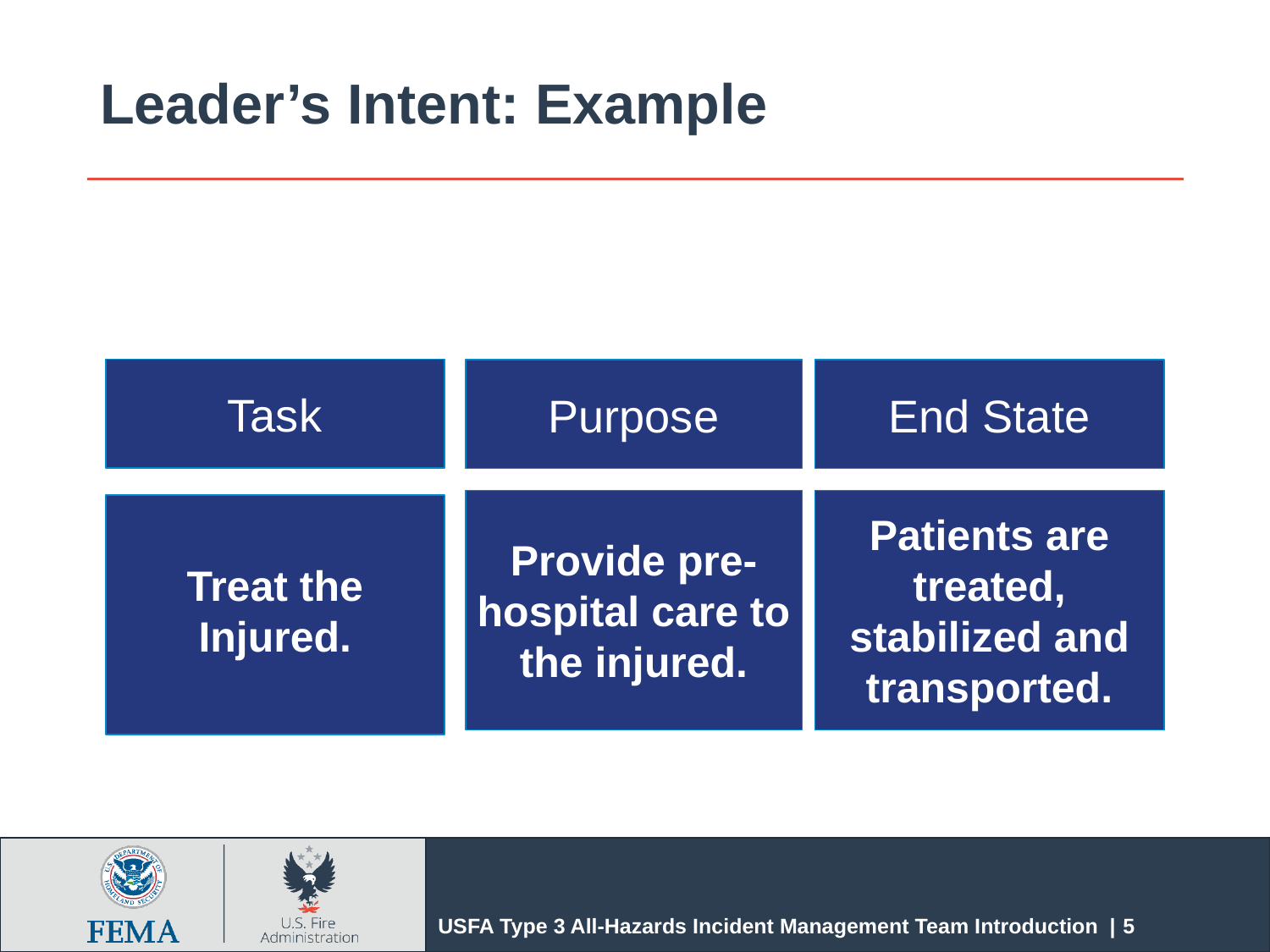

# Leader’s Intent: Example

Task

Treat the Injured.

Purpose

Provide pre-hospital care to the injured.

End State

Patients are treated, stabilized and transported.
USFA Type 3 All-Hazards Incident Management Team Introduction  | 5